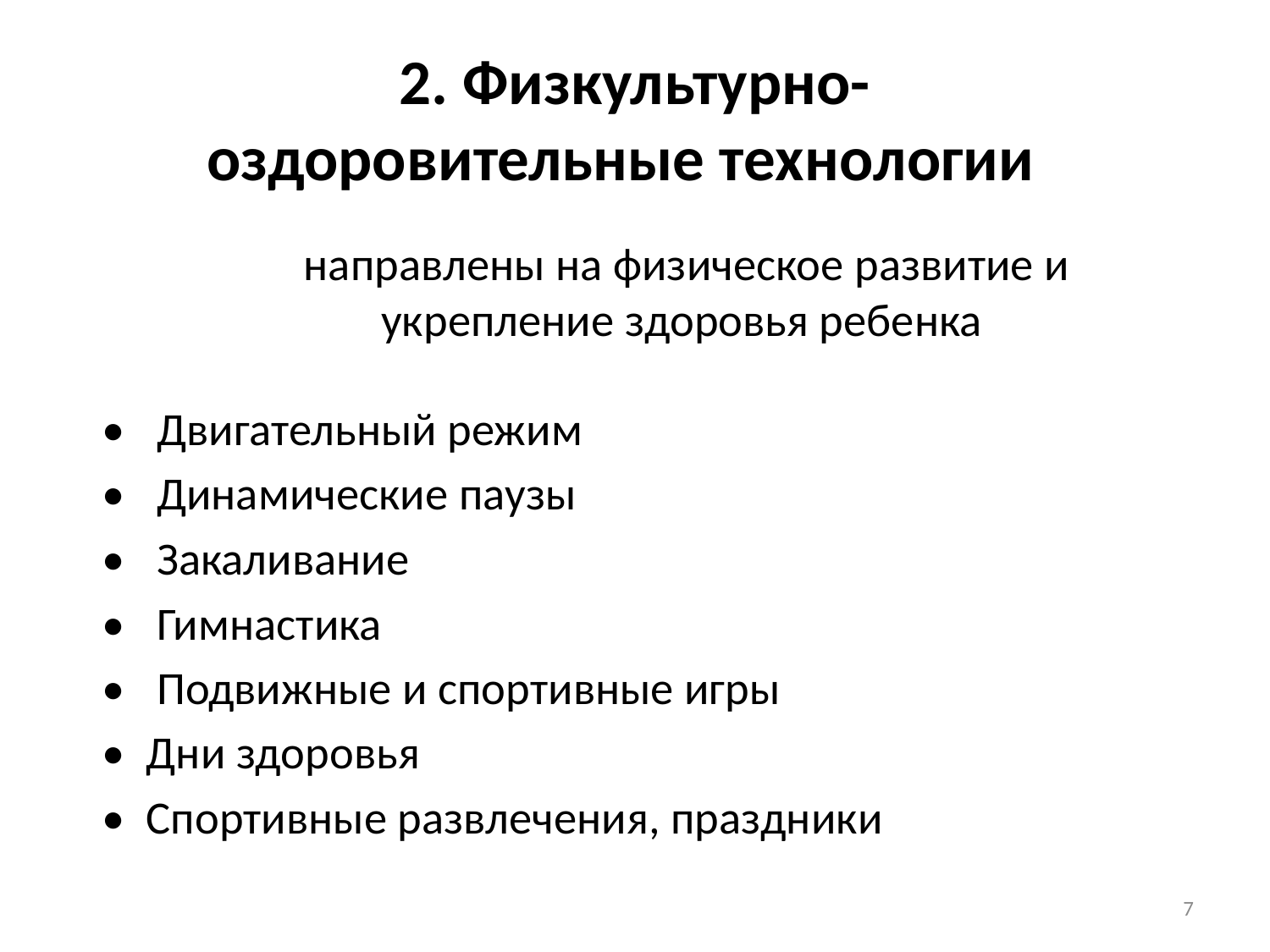

# 2. Физкультурно-оздоровительные технологии
     направлены на физическое развитие и укрепление здоровья ребенка

•   Двигательный режим
•   Динамические паузы
•   Закаливание
•   Гимнастика
•   Подвижные и спортивные игры
•  Дни здоровья
•  Спортивные развлечения, праздники

7